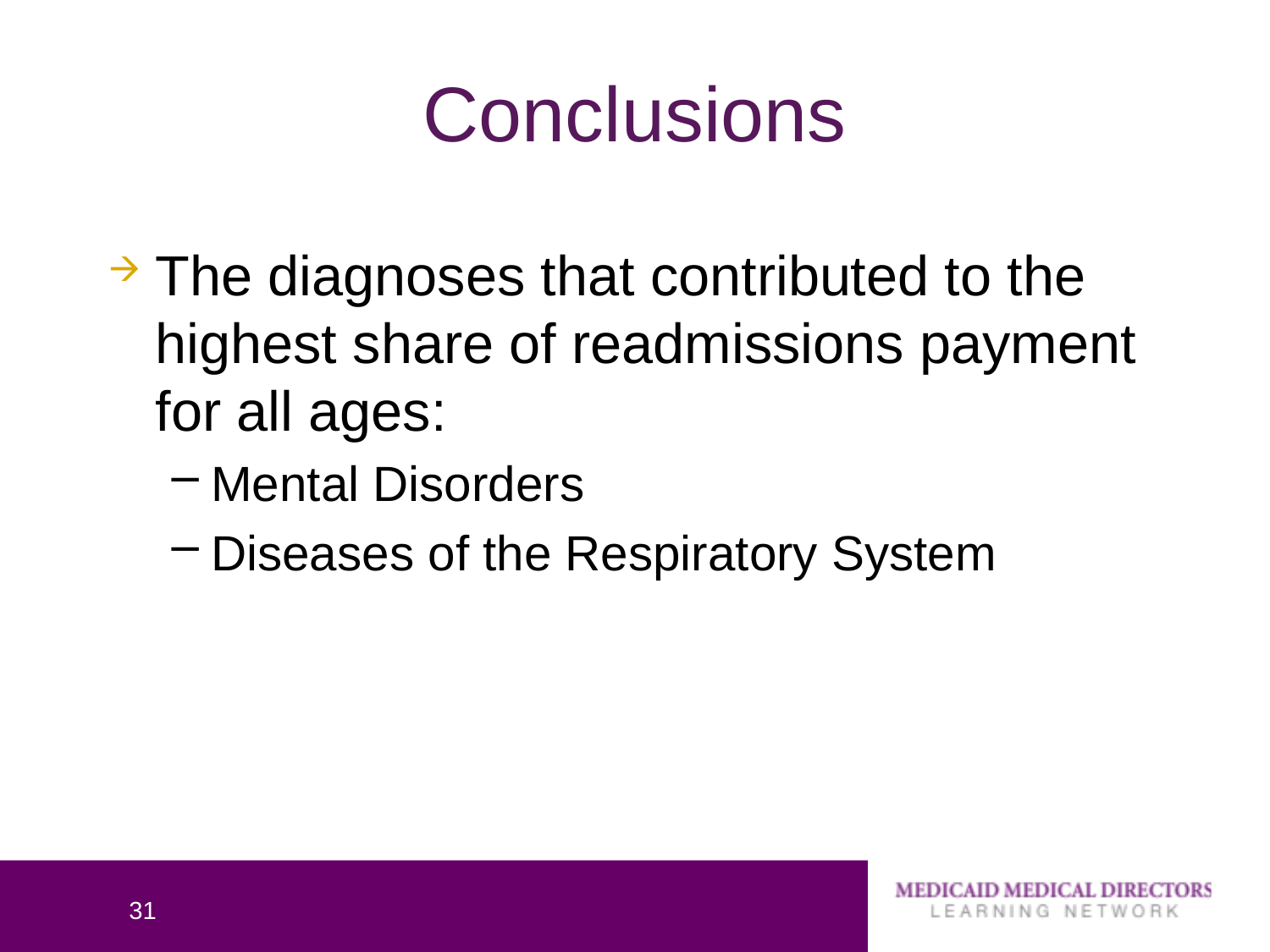

# Conclusions
The diagnoses that contributed to the highest share of readmissions payment for all ages:
Mental Disorders
Diseases of the Respiratory System

31